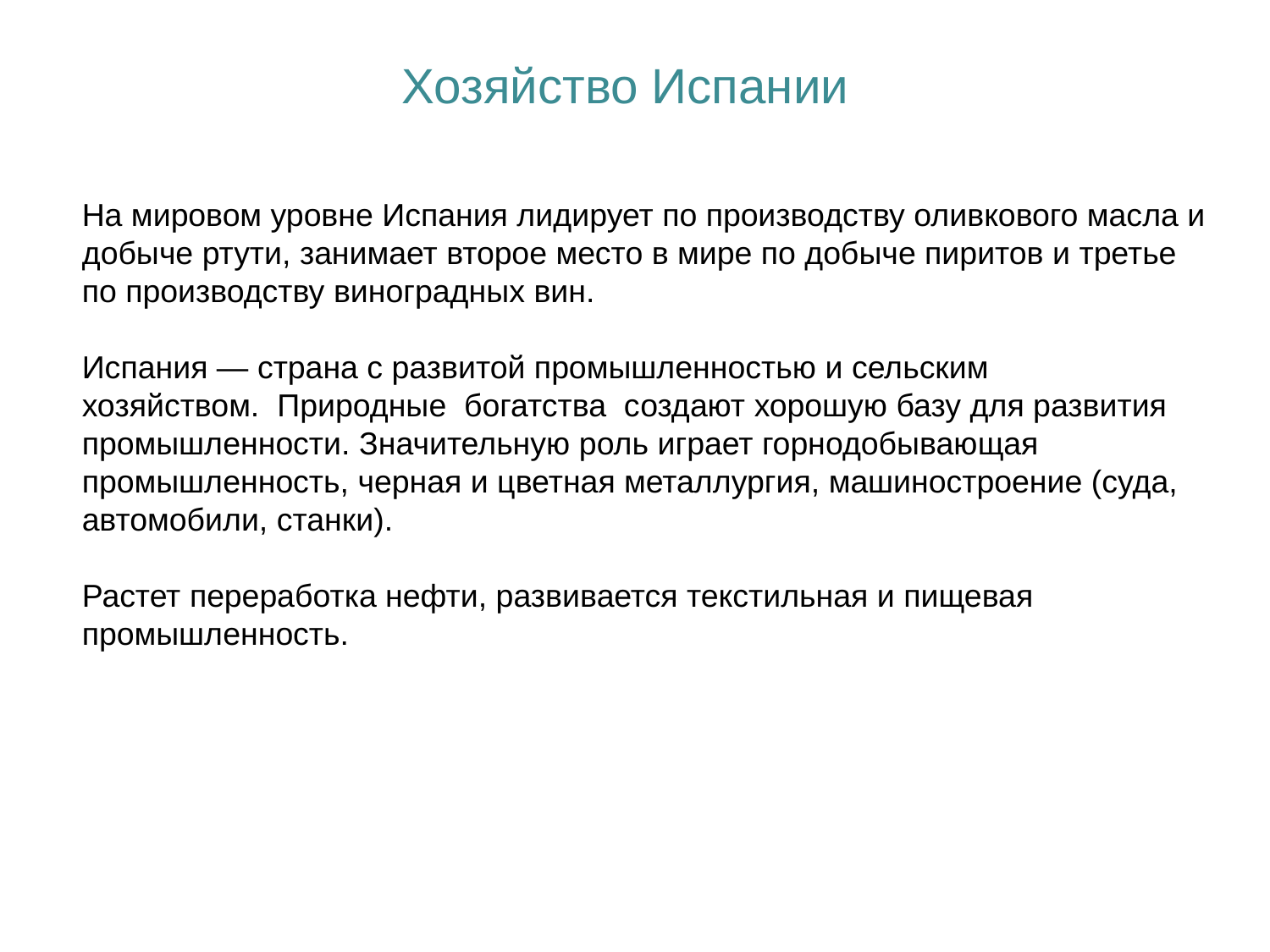

# Хозяйство Испании
На мировом уровне Испания лидирует по производству оливкового масла и добыче ртути, занимает второе место в мире по добыче пиритов и третье по производству виноградных вин.

Испания — страна с развитой промышленностью и сельским
хозяйством.  Природные  богатства  создают хорошую базу для развития
промышленности. Значительную роль играет горнодобывающая
промышленность, черная и цветная металлургия, машиностроение (суда,
автомобили, станки).

Растет переработка нефти, развивается текстильная и пищевая промышленность.